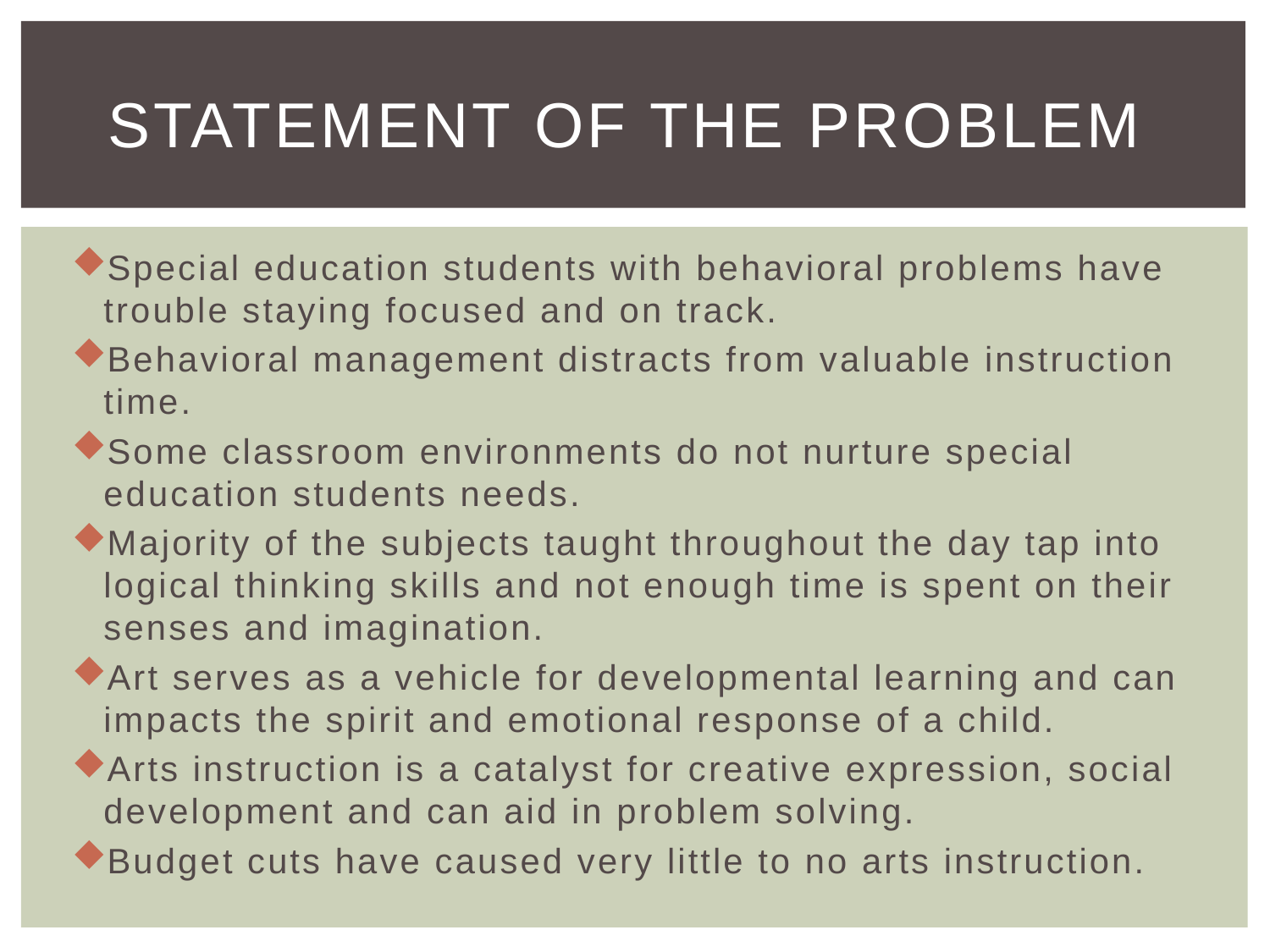

# Statement of the problem
Special education students with behavioral problems have trouble staying focused and on track.
Behavioral management distracts from valuable instruction time.
Some classroom environments do not nurture special education students needs.
Majority of the subjects taught throughout the day tap into logical thinking skills and not enough time is spent on their senses and imagination.
Art serves as a vehicle for developmental learning and can impacts the spirit and emotional response of a child.
Arts instruction is a catalyst for creative expression, social development and can aid in problem solving.
Budget cuts have caused very little to no arts instruction.